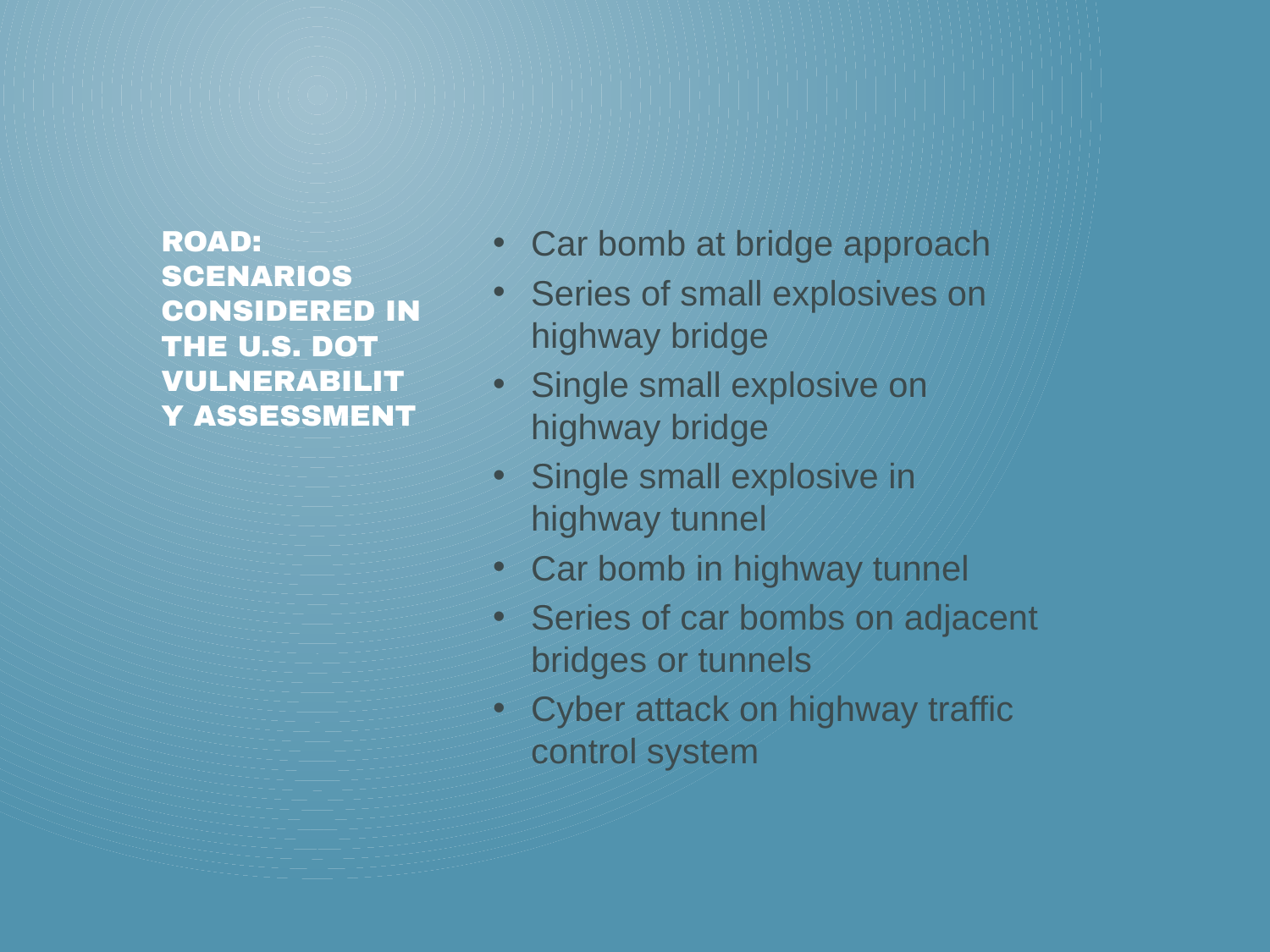

Car bomb at bridge approach
Series of small explosives on highway bridge
Single small explosive on highway bridge
Single small explosive in highway tunnel
Car bomb in highway tunnel
Series of car bombs on adjacent bridges or tunnels
Cyber attack on highway traffic control system

# Road: Scenarios Considered in the U.S. DOT Vulnerability Assessment